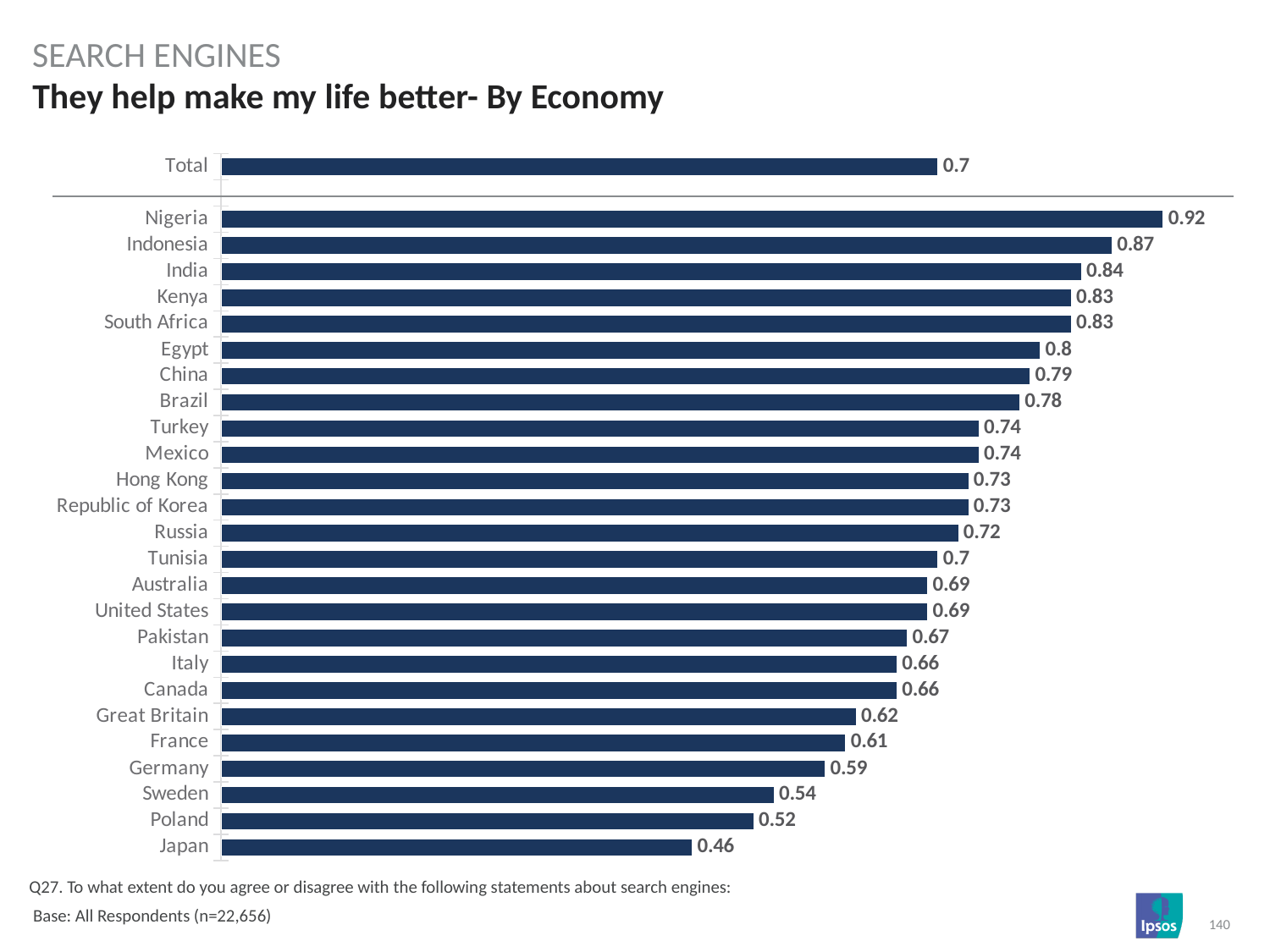

SEARCH ENGINES
# They help make my life better- By Economy

### Chart

| Category | Column1 |
|---|---|
| Total | 0.7 |
|  | None |
| Nigeria | 0.92 |
| Indonesia | 0.87 |
| India | 0.84 |
| Kenya | 0.83 |
| South Africa | 0.83 |
| Egypt | 0.8 |
| China | 0.79 |
| Brazil | 0.78 |
| Turkey | 0.74 |
| Mexico | 0.74 |
| Hong Kong | 0.73 |
| Republic of Korea | 0.73 |
| Russia | 0.72 |
| Tunisia | 0.7 |
| Australia | 0.69 |
| United States | 0.69 |
| Pakistan | 0.67 |
| Italy | 0.66 |
| Canada | 0.66 |
| Great Britain | 0.62 |
| France | 0.61 |
| Germany | 0.59 |
| Sweden | 0.54 |
| Poland | 0.52 |
| Japan | 0.46 |
Q27. To what extent do you agree or disagree with the following statements about search engines:
 Base: All Respondents (n=22,656)